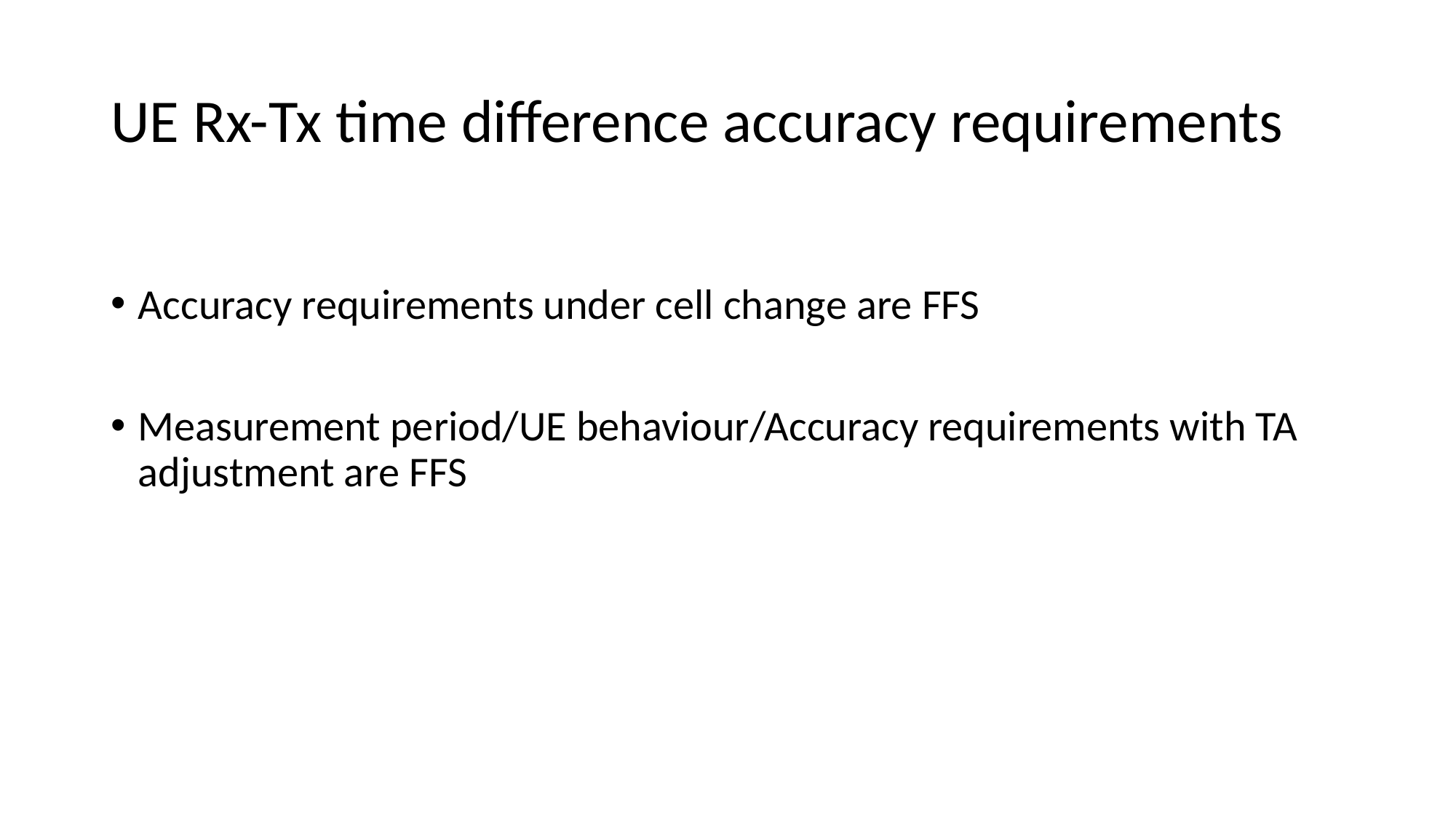

# UE Rx-Tx time difference accuracy requirements

Accuracy requirements under cell change are FFS

Measurement period/UE behaviour/Accuracy requirements with TA adjustment are FFS